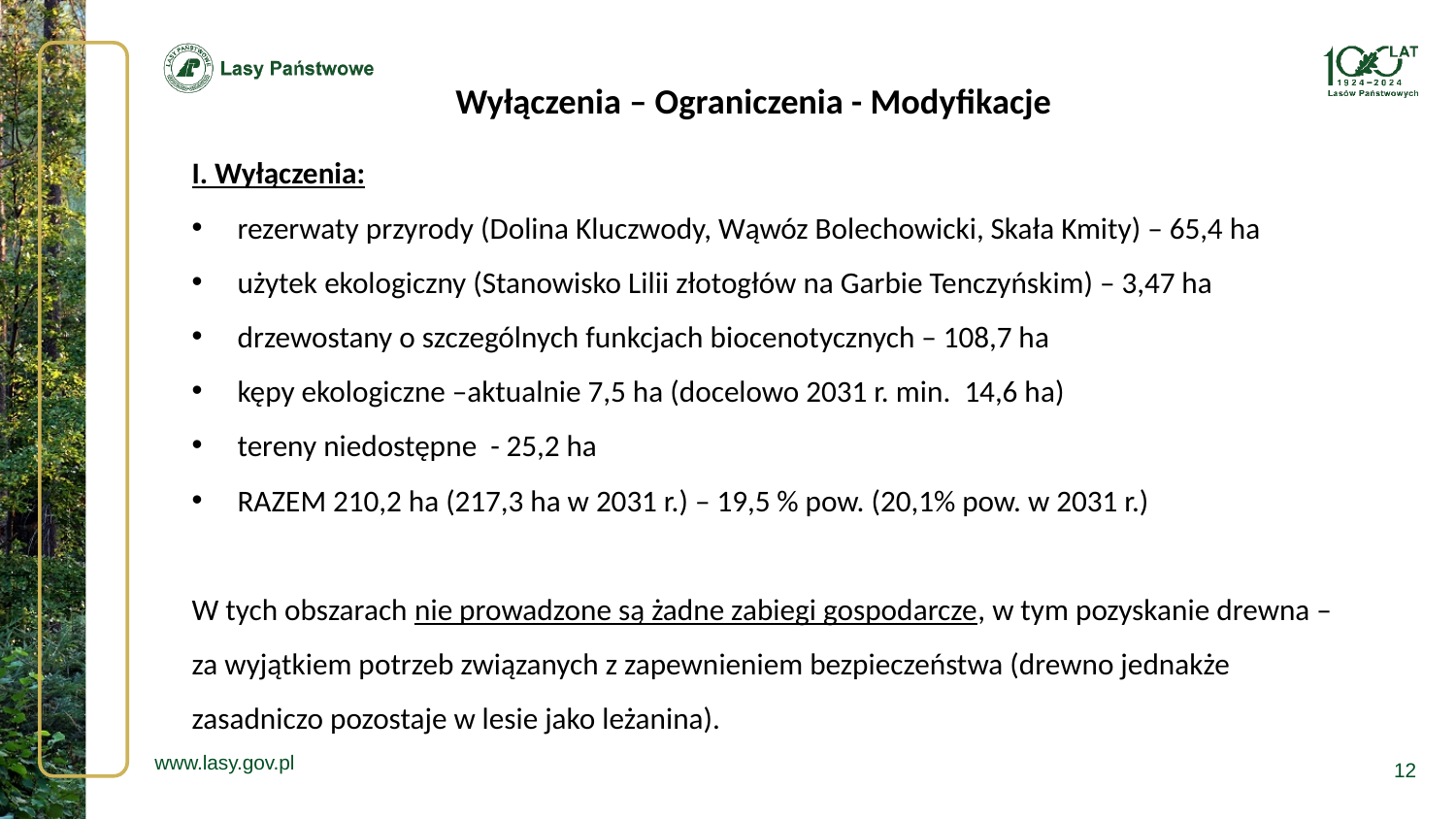

Wyłączenia – Ograniczenia - Modyfikacje
I. Wyłączenia:
rezerwaty przyrody (Dolina Kluczwody, Wąwóz Bolechowicki, Skała Kmity) – 65,4 ha
użytek ekologiczny (Stanowisko Lilii złotogłów na Garbie Tenczyńskim) – 3,47 ha
drzewostany o szczególnych funkcjach biocenotycznych – 108,7 ha
kępy ekologiczne –aktualnie 7,5 ha (docelowo 2031 r. min.  14,6 ha)
tereny niedostępne  - 25,2 ha
RAZEM 210,2 ha (217,3 ha w 2031 r.) – 19,5 % pow. (20,1% pow. w 2031 r.)

W tych obszarach nie prowadzone są żadne zabiegi gospodarcze, w tym pozyskanie drewna –za wyjątkiem potrzeb związanych z zapewnieniem bezpieczeństwa (drewno jednakże zasadniczo pozostaje w lesie jako leżanina).